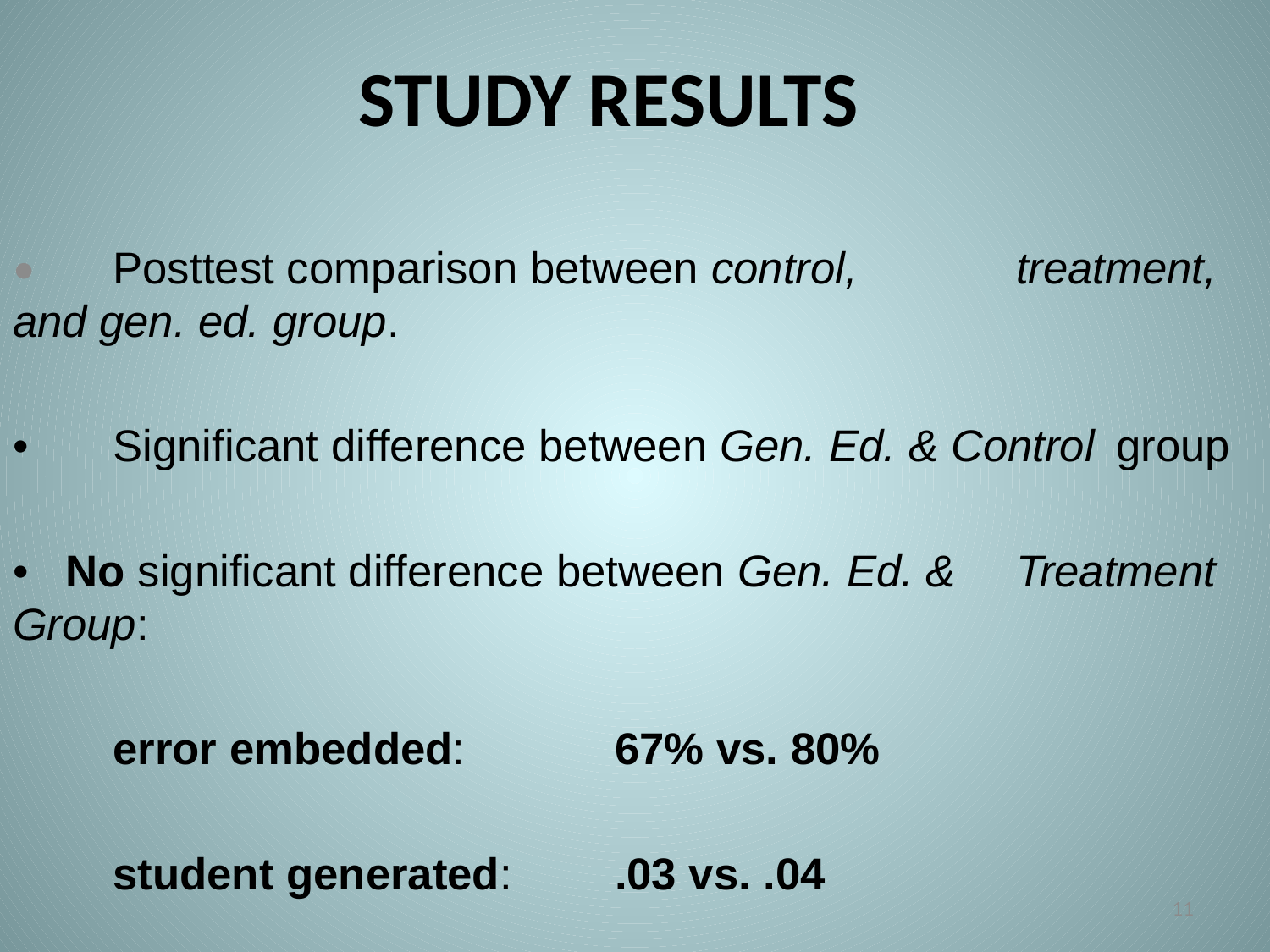

# STUDY RESULTS
•	Posttest comparison between control, 			  	treatment, and gen. ed. group.

•	Significant difference between Gen. Ed. & Control 	group

•   No significant difference between Gen. Ed. & 	Treatment Group:

	error embedded: 		67% vs. 80%

	student generated: 		.03 vs. .04

11